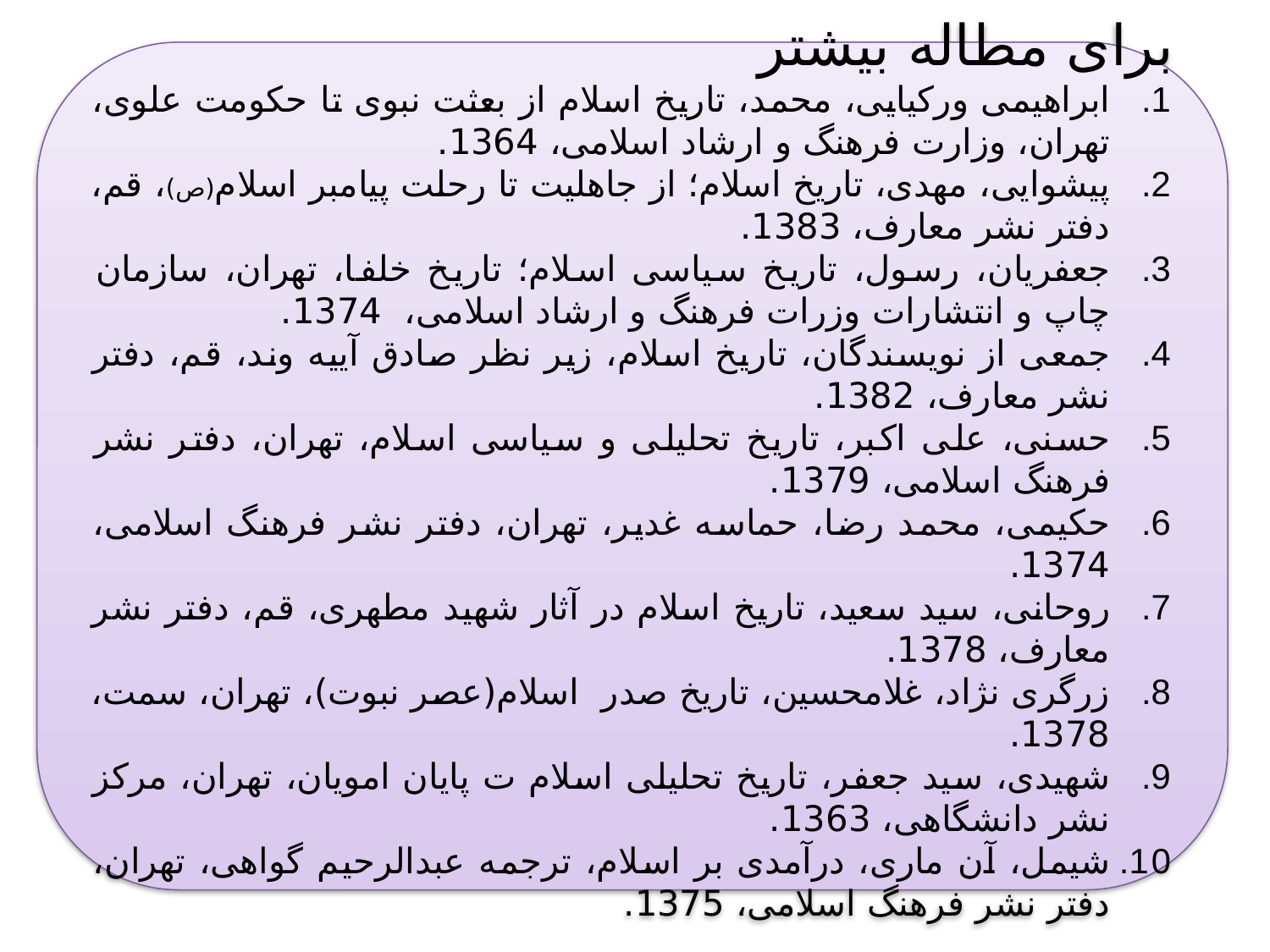

برای مطاله بیشتر
ابراهیمی ورکیایی، محمد، تاریخ اسلام از بعثت نبوی تا حکومت علوی، تهران، وزارت فرهنگ و ارشاد اسلامی، 1364.
پیشوایی، مهدی، تاریخ اسلام؛ از جاهلیت تا رحلت پیامبر اسلام(ص)، قم، دفتر نشر معارف، 1383.
جعفریان، رسول، تاریخ سیاسی اسلام؛ تاریخ خلفا، تهران، سازمان چاپ و انتشارات وزرات فرهنگ و ارشاد اسلامی،  1374.
جمعی از نویسندگان، تاریخ اسلام، زیر نظر صادق آییه وند، قم، دفتر نشر معارف، 1382.
حسنی، علی اکبر، تاریخ تحلیلی و سیاسی اسلام، تهران، دفتر نشر فرهنگ اسلامی، 1379.
حکیمی، محمد رضا، حماسه غدیر، تهران، دفتر نشر فرهنگ اسلامی، 1374.
روحانی، سید سعید، تاریخ اسلام در آثار شهید مطهری، قم، دفتر نشر معارف، 1378.
زرگری نژاد، غلامحسین، تاریخ صدر  اسلام(عصر نبوت)، تهران، سمت، 1378.
شهیدی، سید جعفر، تاریخ تحلیلی اسلام ت پایان امویان، تهران، مرکز نشر دانشگاهی، 1363.
شیمل، آن ماری، درآمدی بر اسلام، ترجمه عبدالرحیم گواهی، تهران، دفتر نشر فرهنگ اسلامی، 1375.